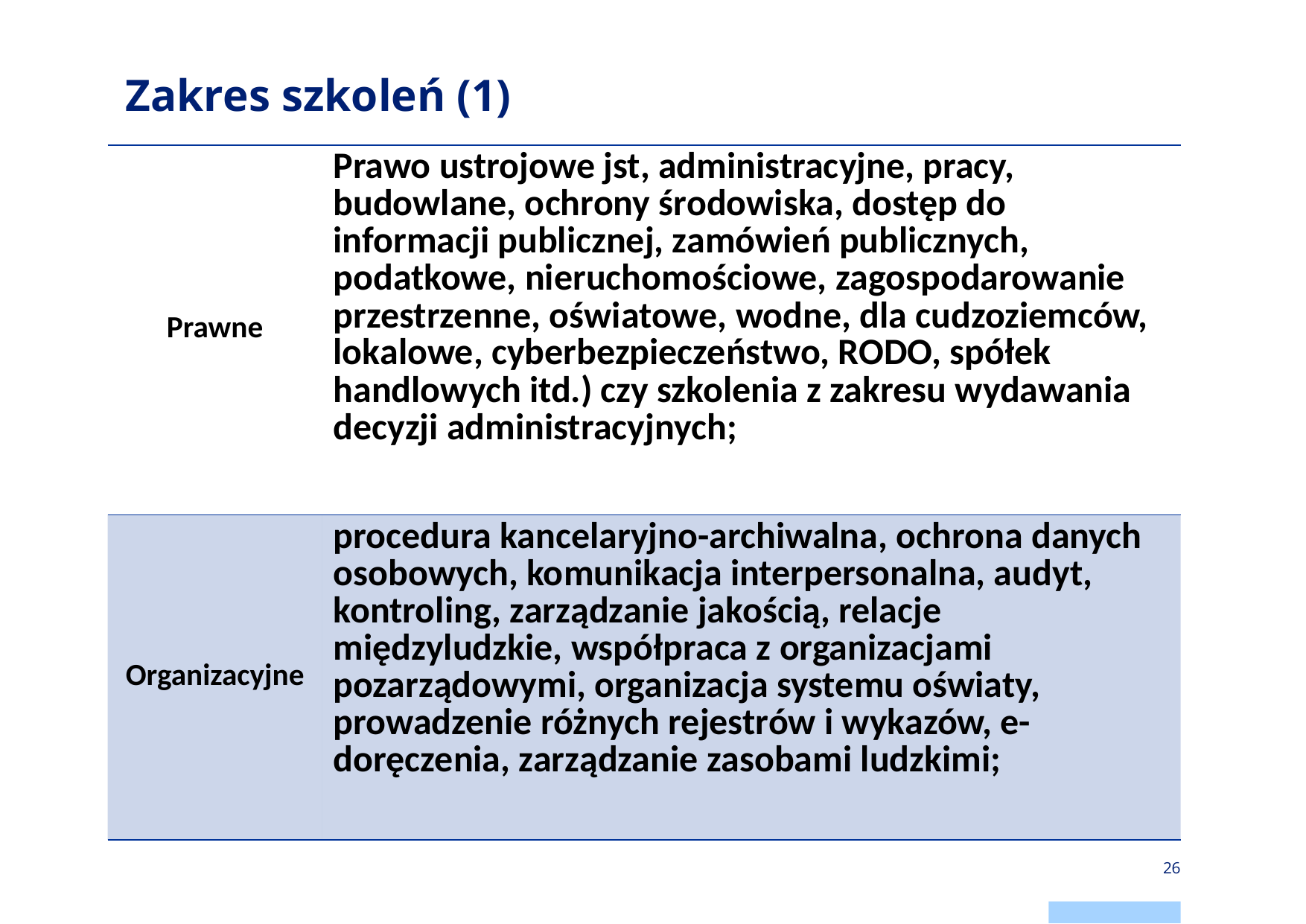

# Zakres szkoleń (1)
| Prawne | Prawo ustrojowe jst, administracyjne, pracy, budowlane, ochrony środowiska, dostęp do informacji publicznej, zamówień publicznych, podatkowe, nieruchomościowe, zagospodarowanie przestrzenne, oświatowe, wodne, dla cudzoziemców, lokalowe, cyberbezpieczeństwo, RODO, spółek handlowych itd.) czy szkolenia z zakresu wydawania decyzji administracyjnych; |
| --- | --- |
| Organizacyjne | procedura kancelaryjno-archiwalna, ochrona danych osobowych, komunikacja interpersonalna, audyt, kontroling, zarządzanie jakością, relacje międzyludzkie, współpraca z organizacjami pozarządowymi, organizacja systemu oświaty, prowadzenie różnych rejestrów i wykazów, e-doręczenia, zarządzanie zasobami ludzkimi; |
26